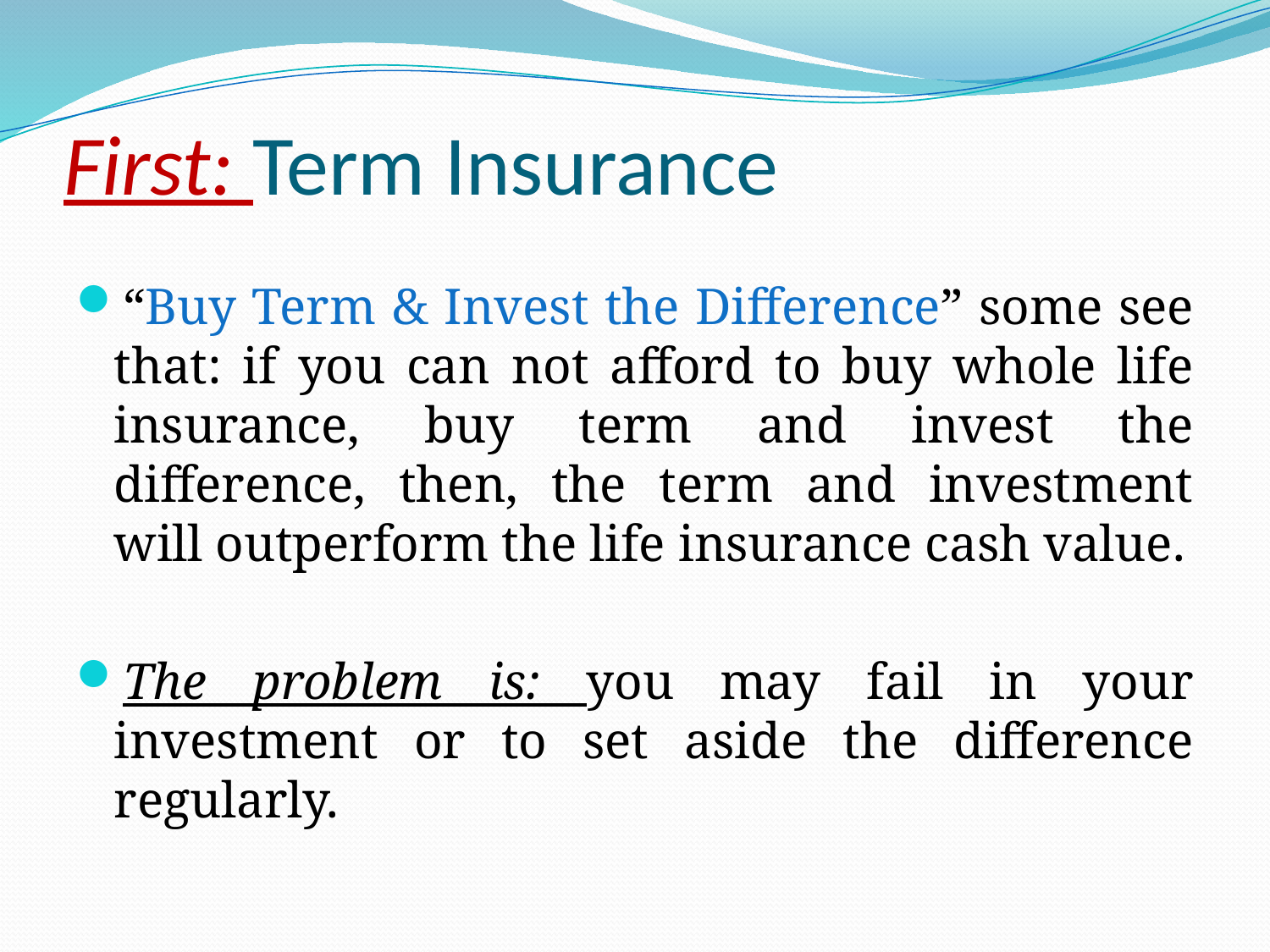

# First: Term Insurance
“Buy Term & Invest the Difference” some see that: if you can not afford to buy whole life insurance, buy term and invest the difference, then, the term and investment will outperform the life insurance cash value.

The problem is: you may fail in your investment or to set aside the difference regularly.